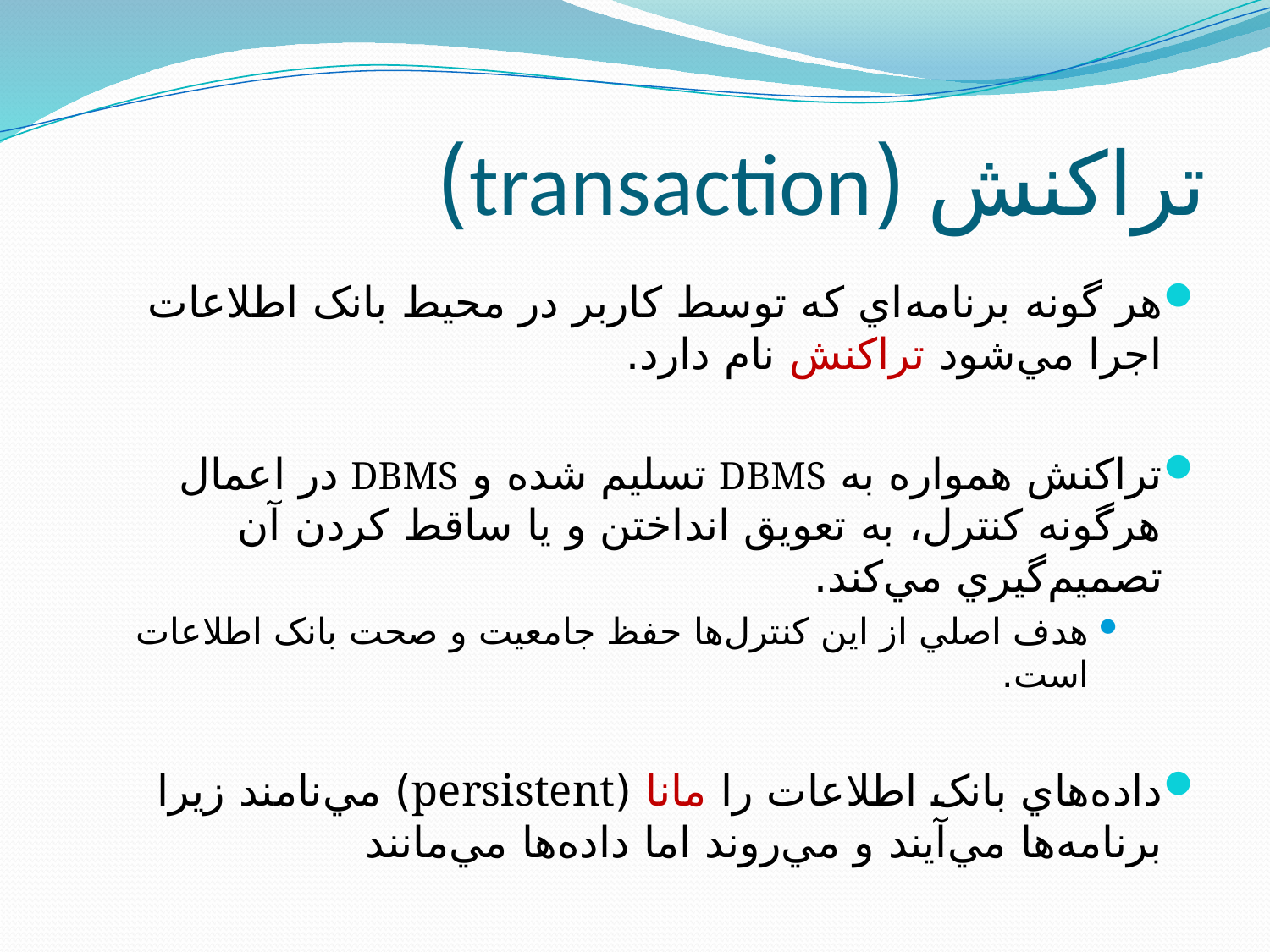

# تراکنش (transaction)
هر گونه برنامه‌اي که توسط کاربر در محيط بانک اطلاعات اجرا مي‌شود تراکنش نام دارد.

تراکنش همواره به DBMS تسليم شده و DBMS در اعمال هرگونه کنترل، به تعويق انداختن و يا ساقط کردن آن تصميم‌گيري مي‌کند.
هدف اصلي از اين کنترل‌ها حفظ جامعيت و صحت بانک اطلاعات است.

داده‌هاي بانک اطلاعات را مانا (persistent) مي‌نامند زيرا برنامه‌ها مي‌آيند و مي‌روند اما داده‌ها مي‌مانند